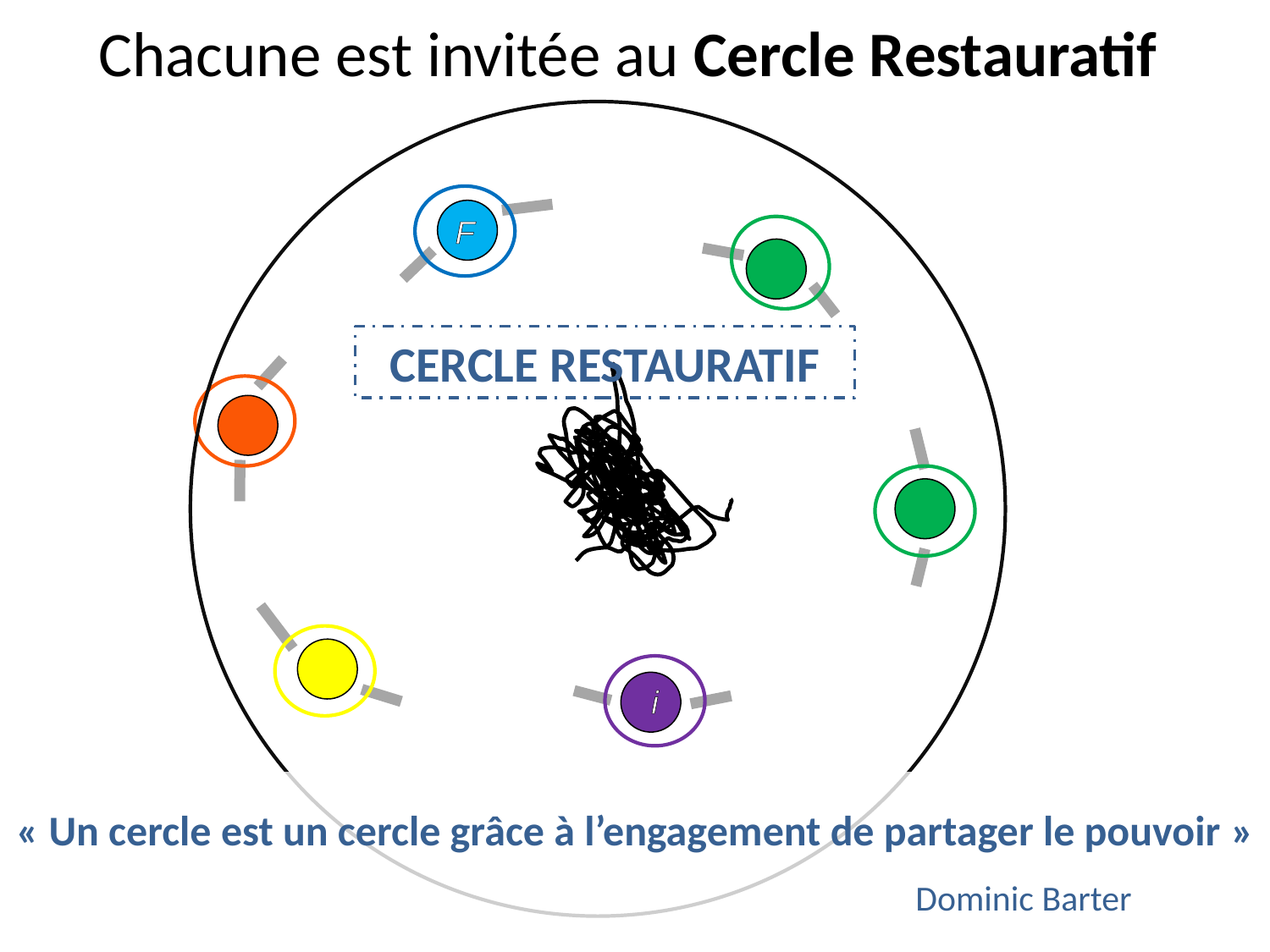

# Chacune est invitée au Cercle Restauratif

F

CERCLE RESTAURATIF
i
« Un cercle est un cercle grâce à l’engagement de partager le pouvoir »
							Dominic Barter